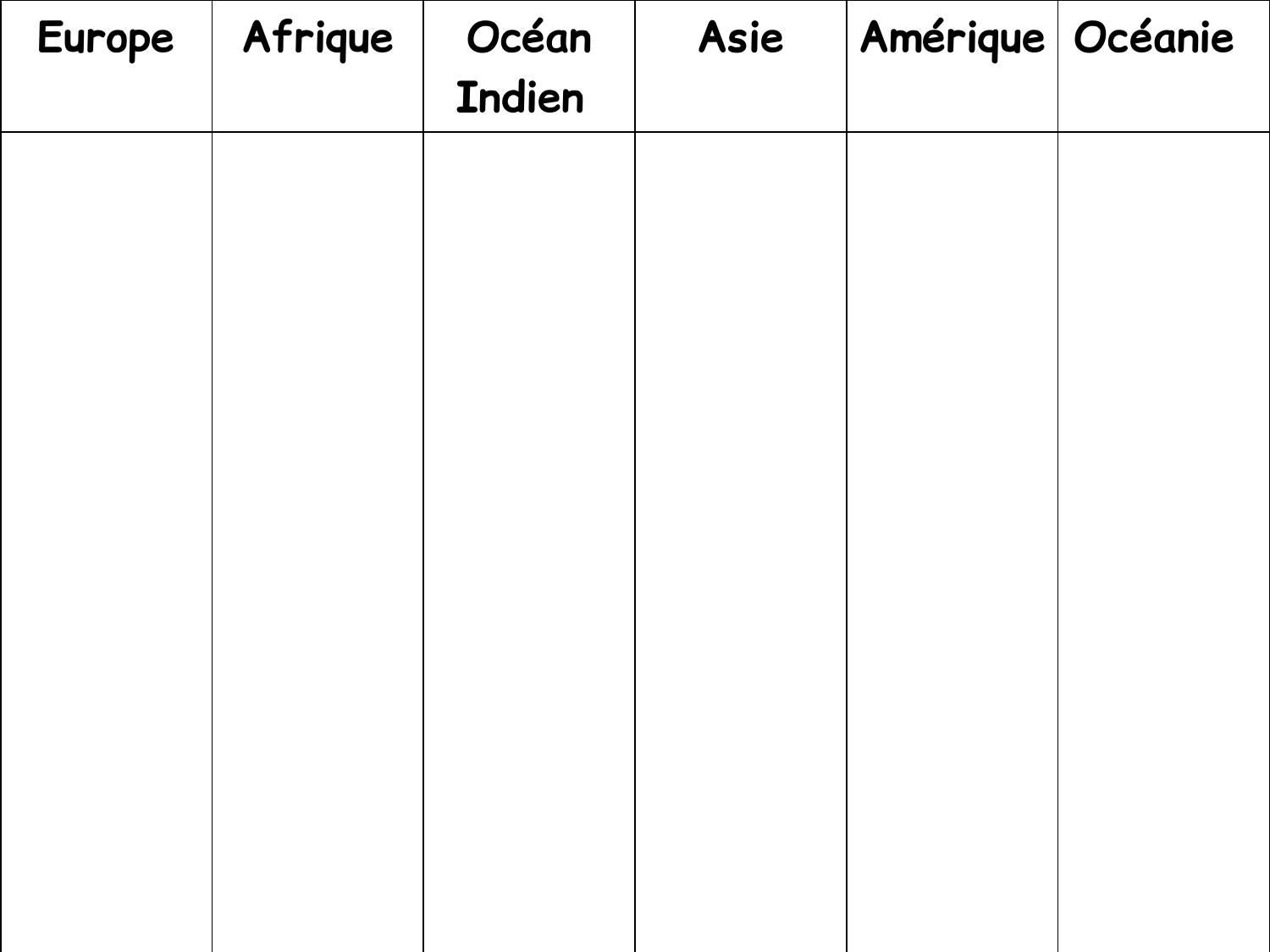

| Europe | Afrique | Océan Indien | Asie | Amérique | Océanie |
| --- | --- | --- | --- | --- | --- |
|  |  |  |  |  |  |